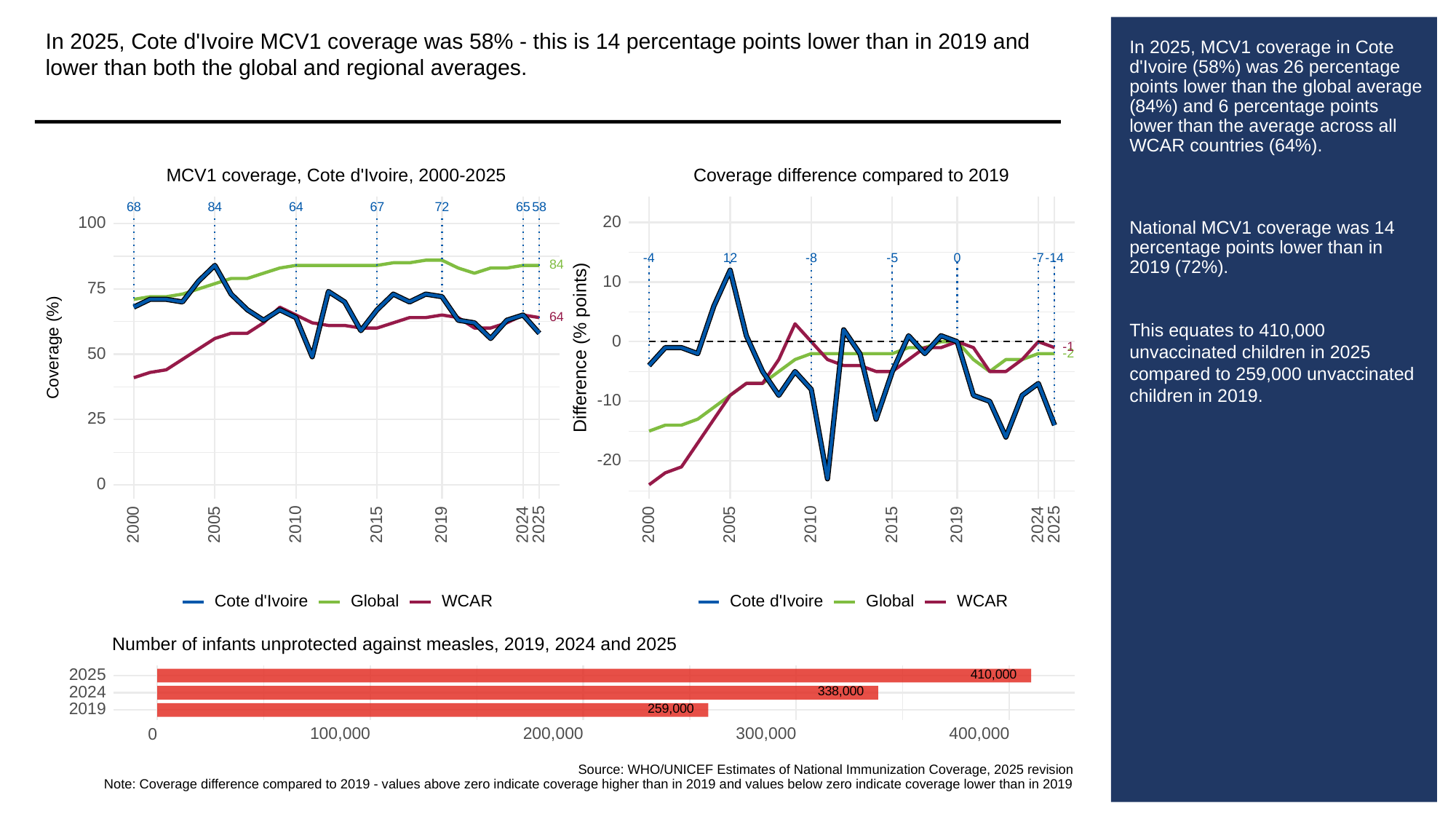

In 2025, Cote d'Ivoire MCV1 coverage was 58% - this is 14 percentage points lower than in 2019 and lower than both the global and regional averages.
# In 2025, MCV1 coverage in Cote d'Ivoire (58%) was 26 percentage points lower than the global average (84%) and 6 percentage points lower than the average across all WCAR countries (64%).

National MCV1 coverage was 14 percentage points lower than in 2019 (72%).

This equates to 410,000 unvaccinated children in 2025 compared to 259,000 unvaccinated children in 2019.

MCV1 coverage, Cote d'Ivoire, 2000-2025
Coverage difference compared to 2019

68
84
64
67
65
58
72
20
100

-8
0
12
-14
-5
-4
-7

84

10

75

64

0
Difference (% points)
Coverage (%)

-1
50
-2

-10

25

-20

0

2000
2005
2010
2015
2019
2024
2025
2000
2005
2010
2015
2019
2024
2025
Cote d'Ivoire
Global
WCAR
Cote d'Ivoire
Global
WCAR

Number of infants unprotected against measles, 2019, 2024 and 2025

410,000
2025

338,000
2024

259,000
2019

100,000
200,000
300,000
400,000
0
Source: WHO/UNICEF Estimates of National Immunization Coverage, 2025 revision
Note: Coverage difference compared to 2019 - values above zero indicate coverage higher than in 2019 and values below zero indicate coverage lower than in 2019